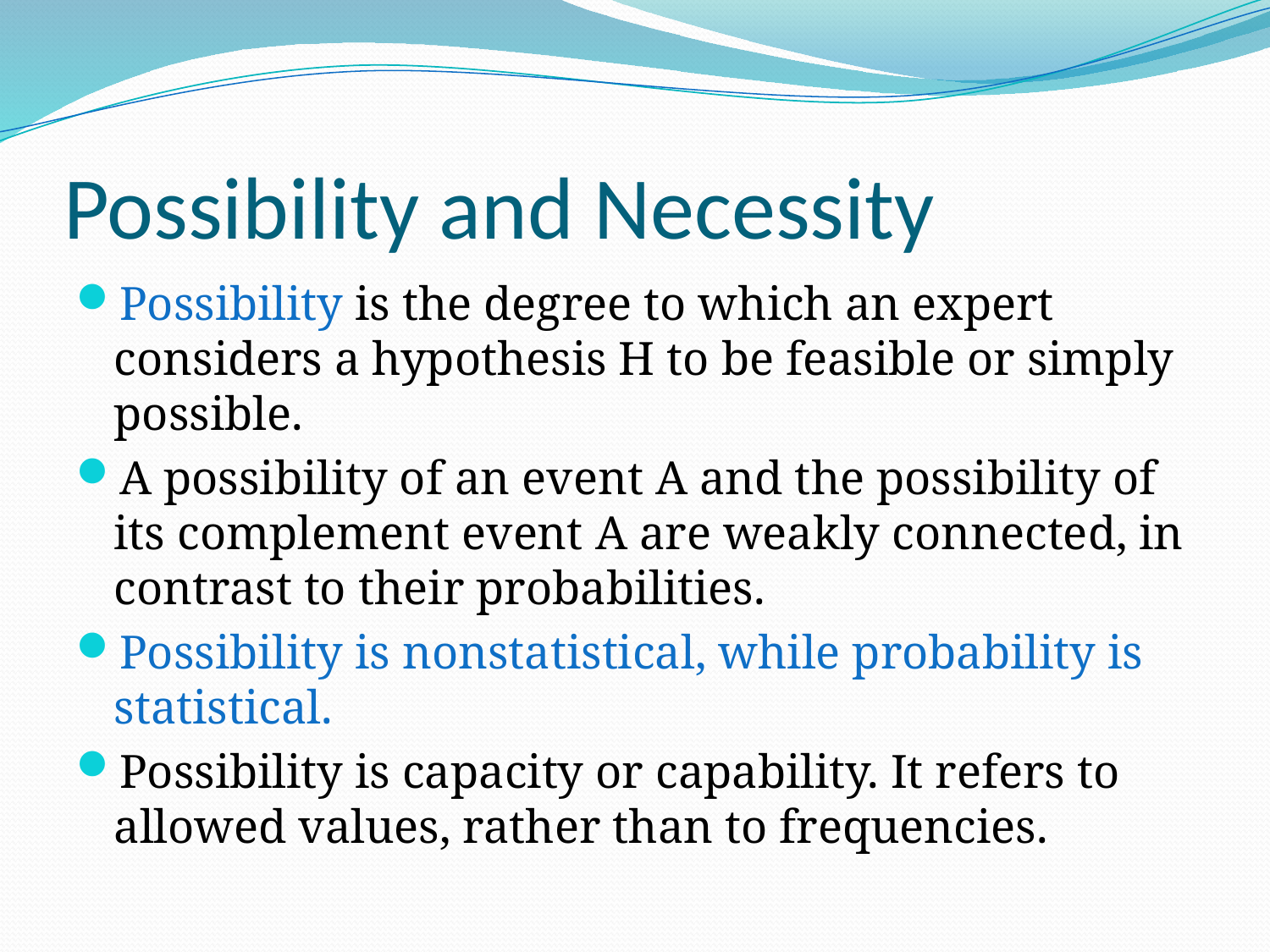

# Possibility and Necessity
Possibility is the degree to which an expert considers a hypothesis H to be feasible or simply possible.
A possibility of an event A and the possibility of its complement event A are weakly connected, in contrast to their probabilities.
Possibility is nonstatistical, while probability is statistical.
Possibility is capacity or capability. It refers to allowed values, rather than to frequencies.